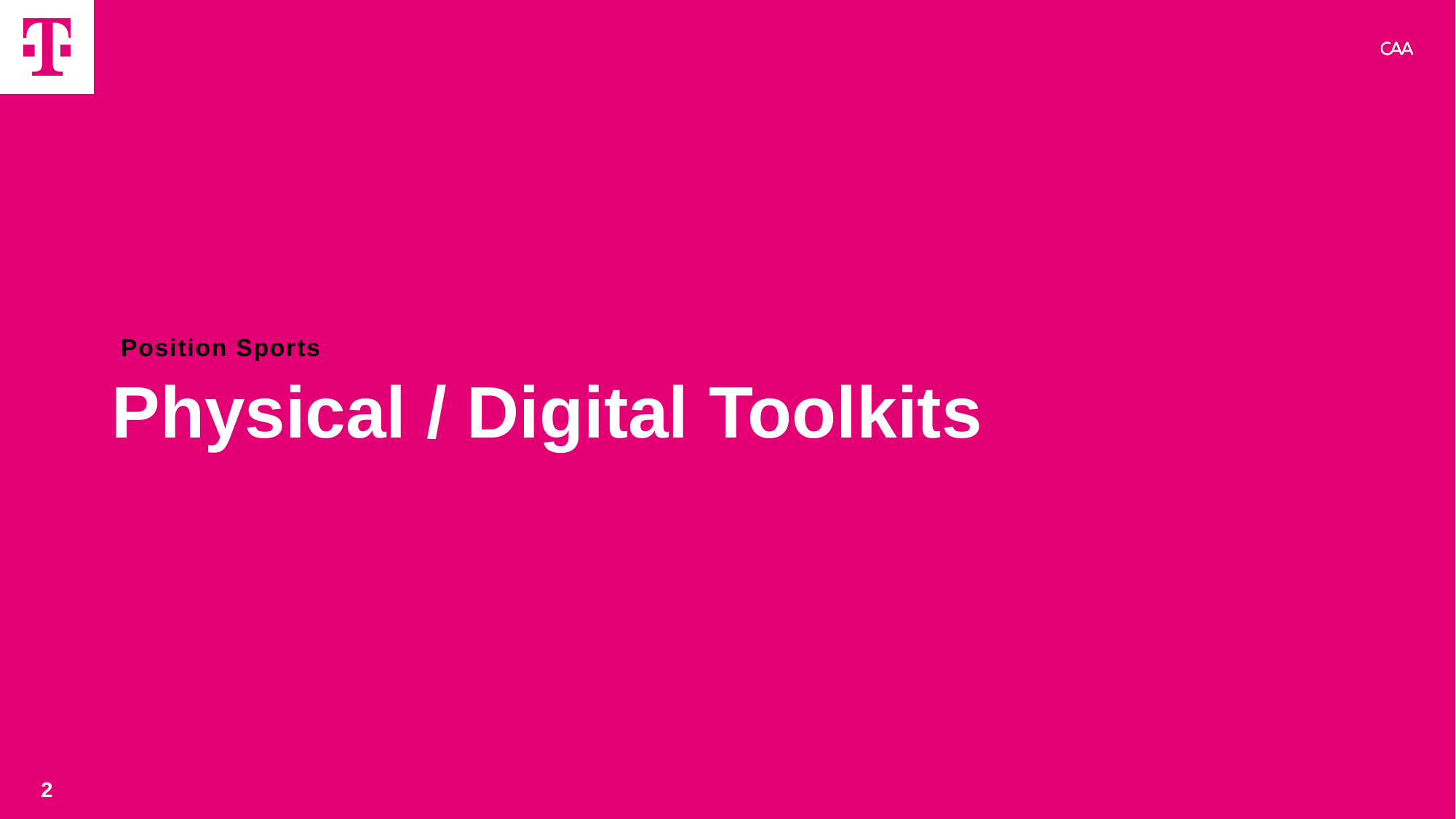

Position Sports
# Physical / Digital Toolkits